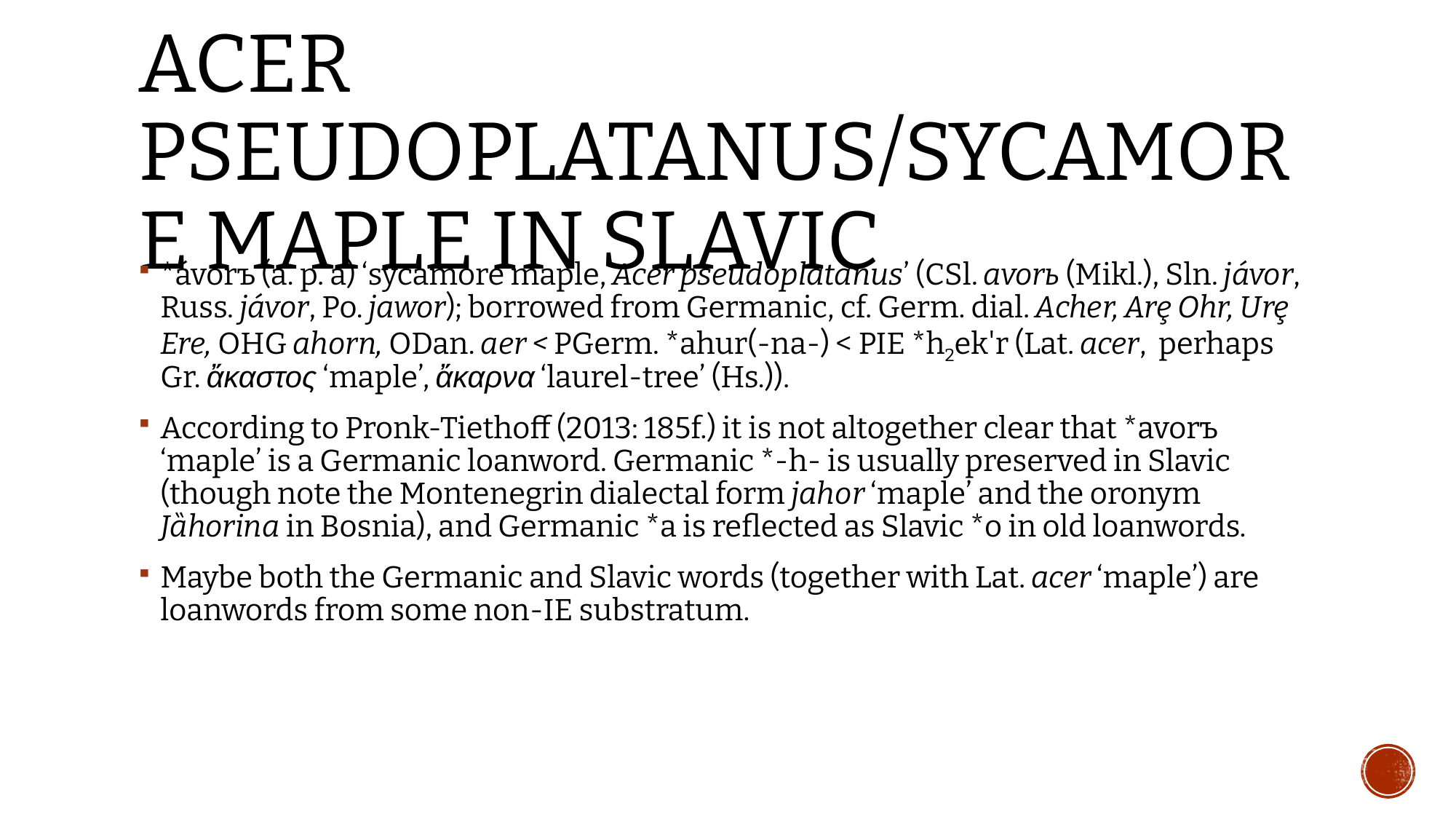

# ACER PSEUDOPLATANUS/sycamore maple in Slavic
*ávorъ (a. p. a) ‘sycamore maple, Acer pseudoplatanus’ (CSl. avorь (Mikl.), Sln. jávor, Russ. jávor, Po. jawor); borrowed from Germanic, cf. Germ. dial. Acher, Arȩ Ohr, Urȩ Ere, OHG ahorn, ODan. aer < PGerm. *ahur(-na-) < PIE *h2ek'r (Lat. acer,  perhaps Gr. ἄκαστος ‘maple’, ἄκαρνα ‘laurel-tree’ (Hs.)).
According to Pronk-Tiethoff (2013: 185f.) it is not altogether clear that *avorъ ‘maple’ is a Germanic loanword. Germanic *-h- is usually preserved in Slavic (though note the Montenegrin dialectal form jahor ‘maple’ and the oronym Jȁhorina in Bosnia), and Germanic *a is reflected as Slavic *o in old loanwords.
Maybe both the Germanic and Slavic words (together with Lat. acer ‘maple’) are loanwords from some non-IE substratum.